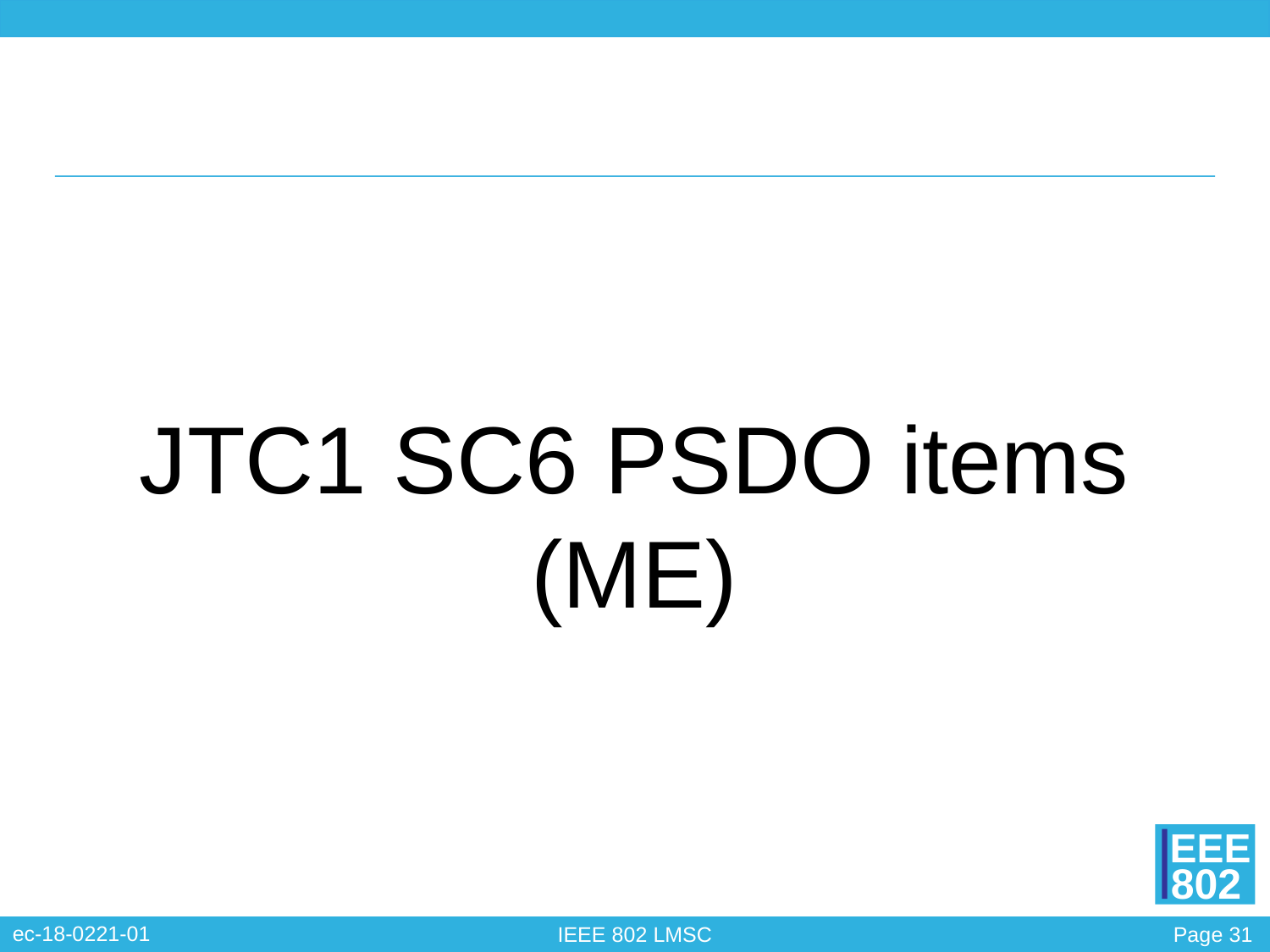

31
# JTC1 SC6 PSDO items (ME)